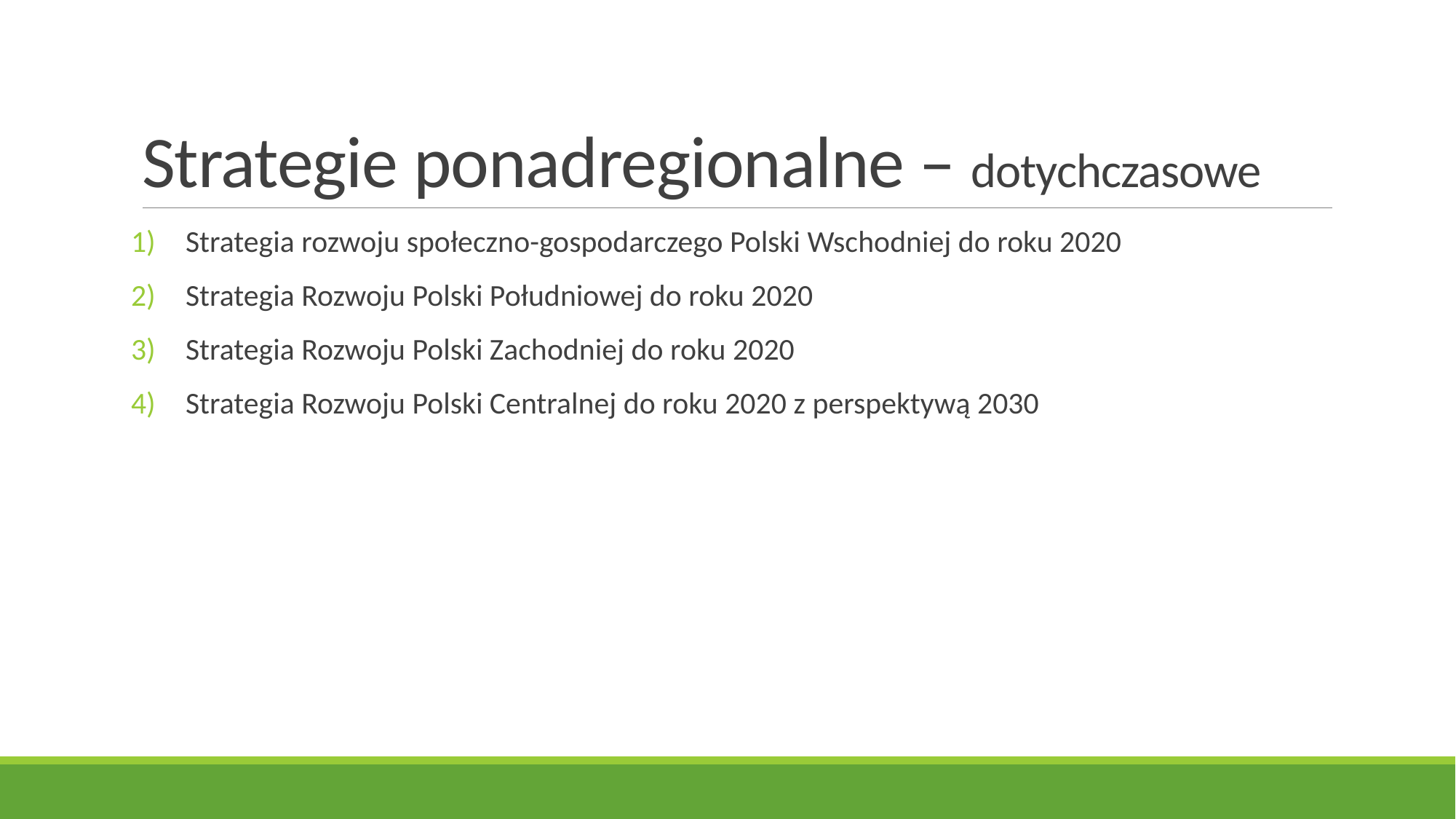

# Strategie ponadregionalne – dotychczasowe
Strategia rozwoju społeczno-gospodarczego Polski Wschodniej do roku 2020
Strategia Rozwoju Polski Południowej do roku 2020
Strategia Rozwoju Polski Zachodniej do roku 2020
Strategia Rozwoju Polski Centralnej do roku 2020 z perspektywą 2030